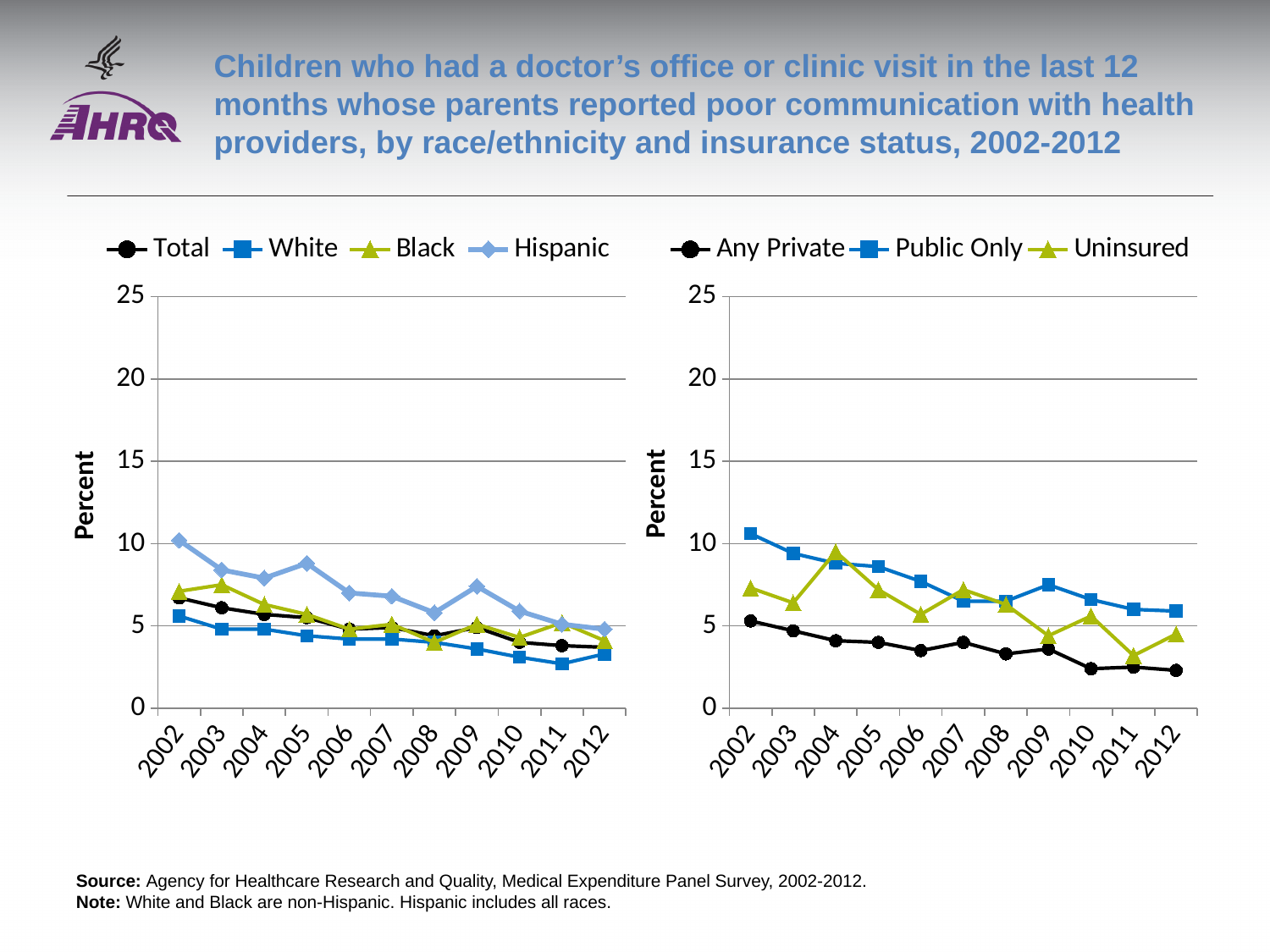

# Children who had a doctor’s office or clinic visit in the last 12 months whose parents reported poor communication with health providers, by race/ethnicity and insurance status, 2002-2012

### Chart

| Category | Total | White | Black | Hispanic |
|---|---|---|---|---|
| 2002 | 6.7 | 5.6 | 7.1 | 10.2 |
| 2003 | 6.1 | 4.8 | 7.5 | 8.4 |
| 2004 | 5.7 | 4.8 | 6.3 | 7.9 |
| 2005 | 5.5 | 4.4 | 5.7 | 8.8 |
| 2006 | 4.8 | 4.2 | 4.8 | 7.0 |
| 2007 | 4.9 | 4.2 | 5.1 | 6.8 |
| 2008 | 4.4 | 4.0 | 4.0 | 5.8 |
| 2009 | 4.9 | 3.6 | 5.1 | 7.4 |
| 2010 | 4.0 | 3.1 | 4.3 | 5.9 |
| 2011 | 3.8 | 2.7 | 5.2 | 5.1 |
| 2012 | 3.7 | 3.3 | 4.1 | 4.8 |

### Chart

| Category | Any Private | Public Only | Uninsured |
|---|---|---|---|
| 2002 | 5.3 | 10.6 | 7.3 |
| 2003 | 4.7 | 9.4 | 6.4 |
| 2004 | 4.1 | 8.8 | 9.5 |
| 2005 | 4.0 | 8.6 | 7.2 |
| 2006 | 3.5 | 7.7 | 5.7 |
| 2007 | 4.0 | 6.5 | 7.2 |
| 2008 | 3.3 | 6.5 | 6.3 |
| 2009 | 3.6 | 7.5 | 4.4 |
| 2010 | 2.4 | 6.6 | 5.6 |
| 2011 | 2.5 | 6.0 | 3.2 |
| 2012 | 2.3 | 5.9 | 4.5 |
Source: Agency for Healthcare Research and Quality, Medical Expenditure Panel Survey, 2002-2012.
Note: White and Black are non-Hispanic. Hispanic includes all races.